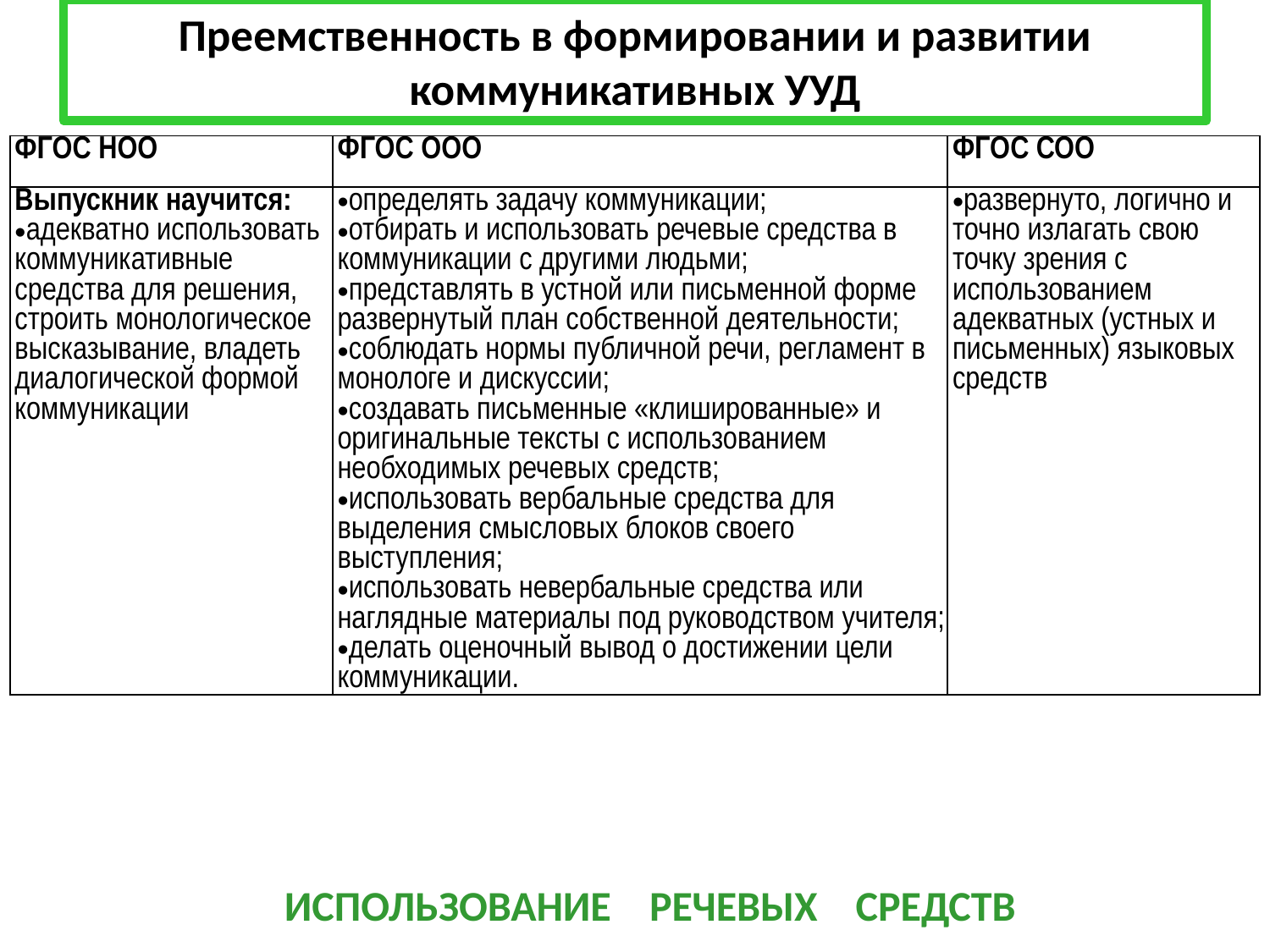

# Преемственность в формировании и развитии коммуникативных УУД
| ФГОС НОО | ФГОС ООО | ФГОС СОО |
| --- | --- | --- |
| Выпускник научится: адекватно использовать коммуникативные средства для решения, строить монологическое высказывание, владеть диалогической формой коммуникации | определять задачу коммуникации; отбирать и использовать речевые средства в коммуникации с другими людьми; представлять в устной или письменной форме развернутый план собственной деятельности; соблюдать нормы публичной речи, регламент в монологе и дискуссии; создавать письменные «клишированные» и оригинальные тексты с использованием необходимых речевых средств; использовать вербальные средства для выделения смысловых блоков своего выступления; использовать невербальные средства или наглядные материалы под руководством учителя; делать оценочный вывод о достижении цели коммуникации. | развернуто, логично и точно излагать свою точку зрения с использованием адекватных (устных и письменных) языковых средств |
ИСПОЛЬЗОВАНИЕ    РЕЧЕВЫХ    СРЕДСТВ